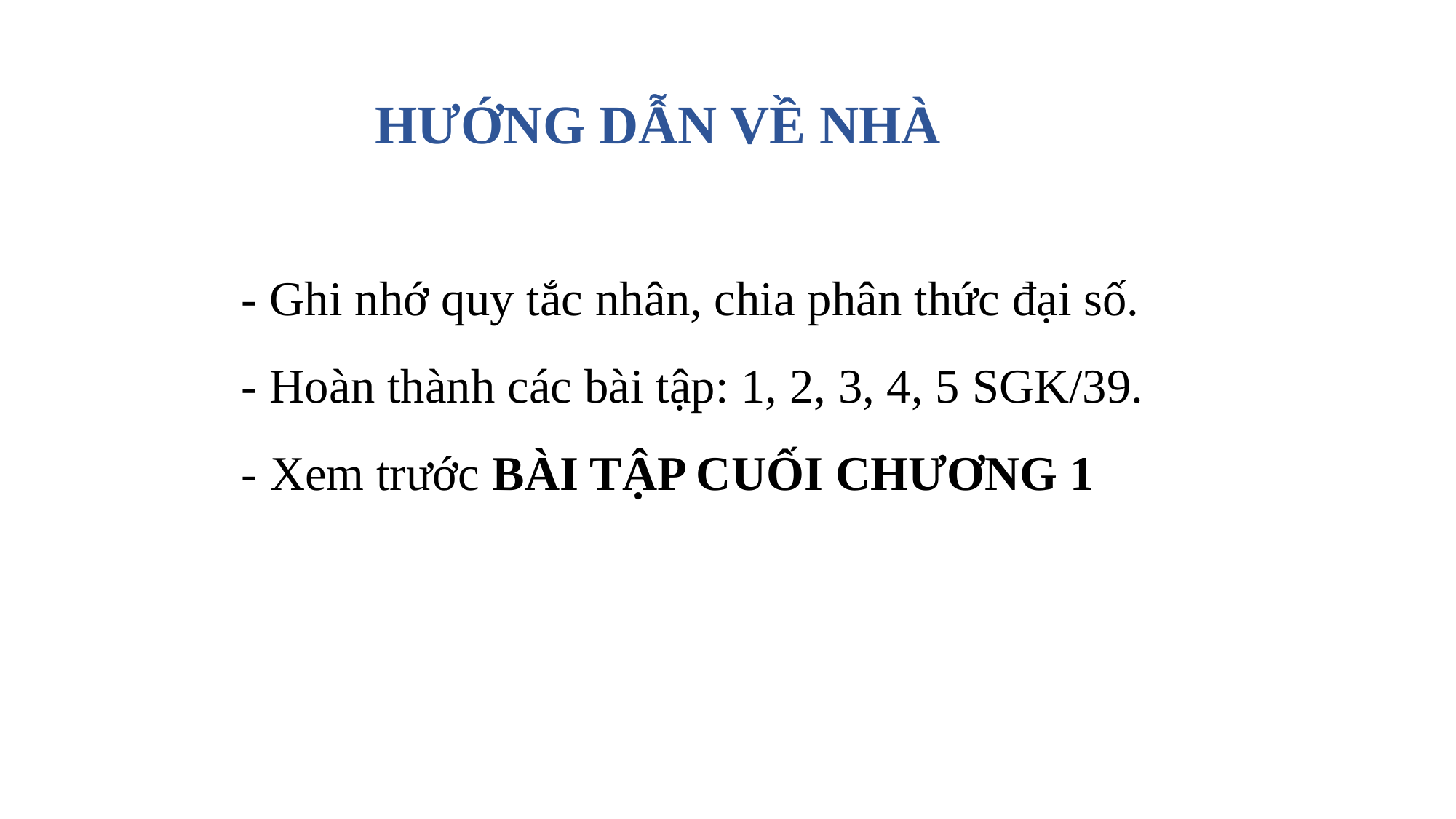

HƯỚNG DẪN VỀ NHÀ
- Ghi nhớ quy tắc nhân, chia phân thức đại số.
- Hoàn thành các bài tập: 1, 2, 3, 4, 5 SGK/39.
- Xem trước BÀI TẬP CUỐI CHƯƠNG 1